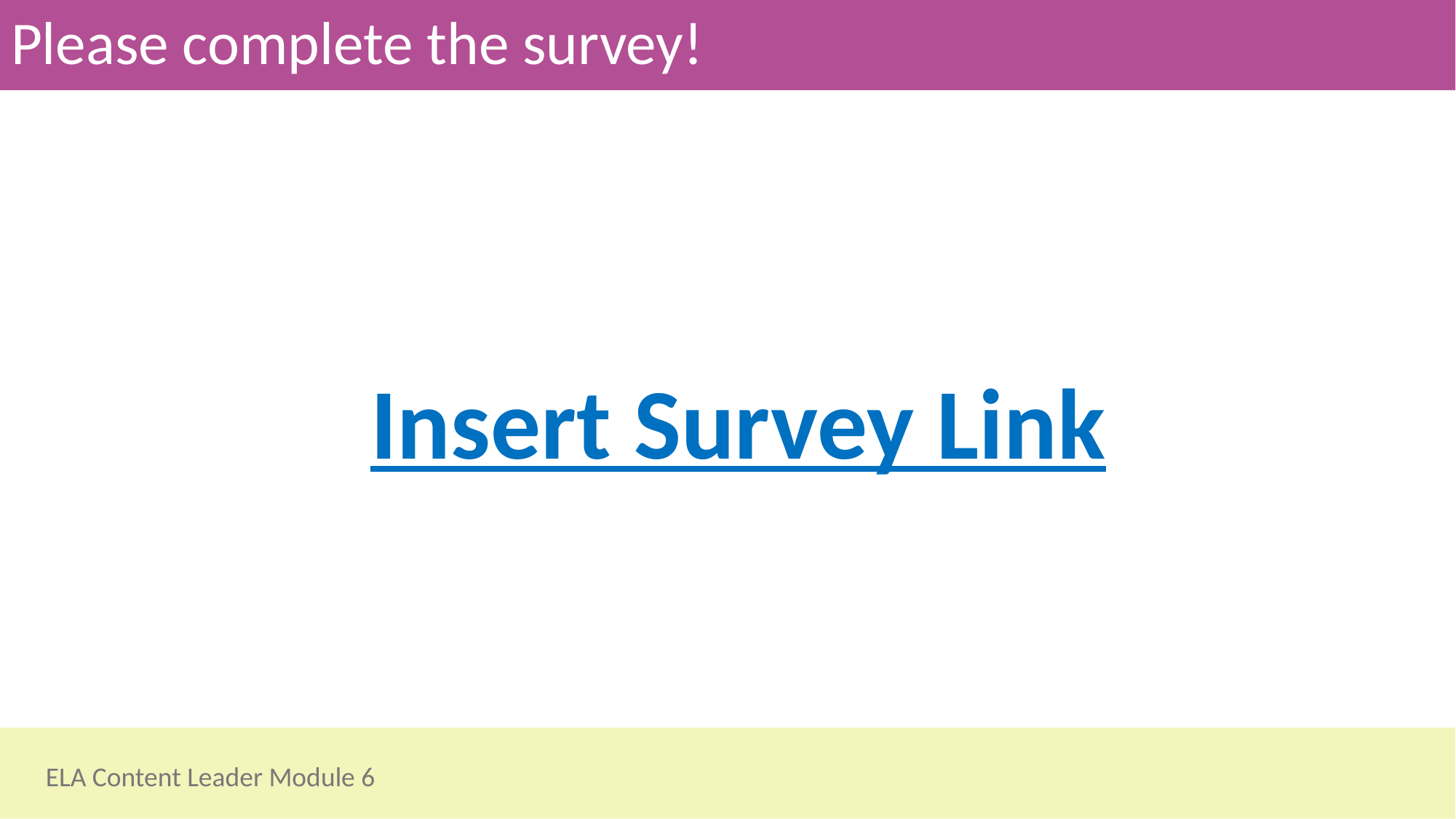

# Please complete the survey!

Insert Survey Link